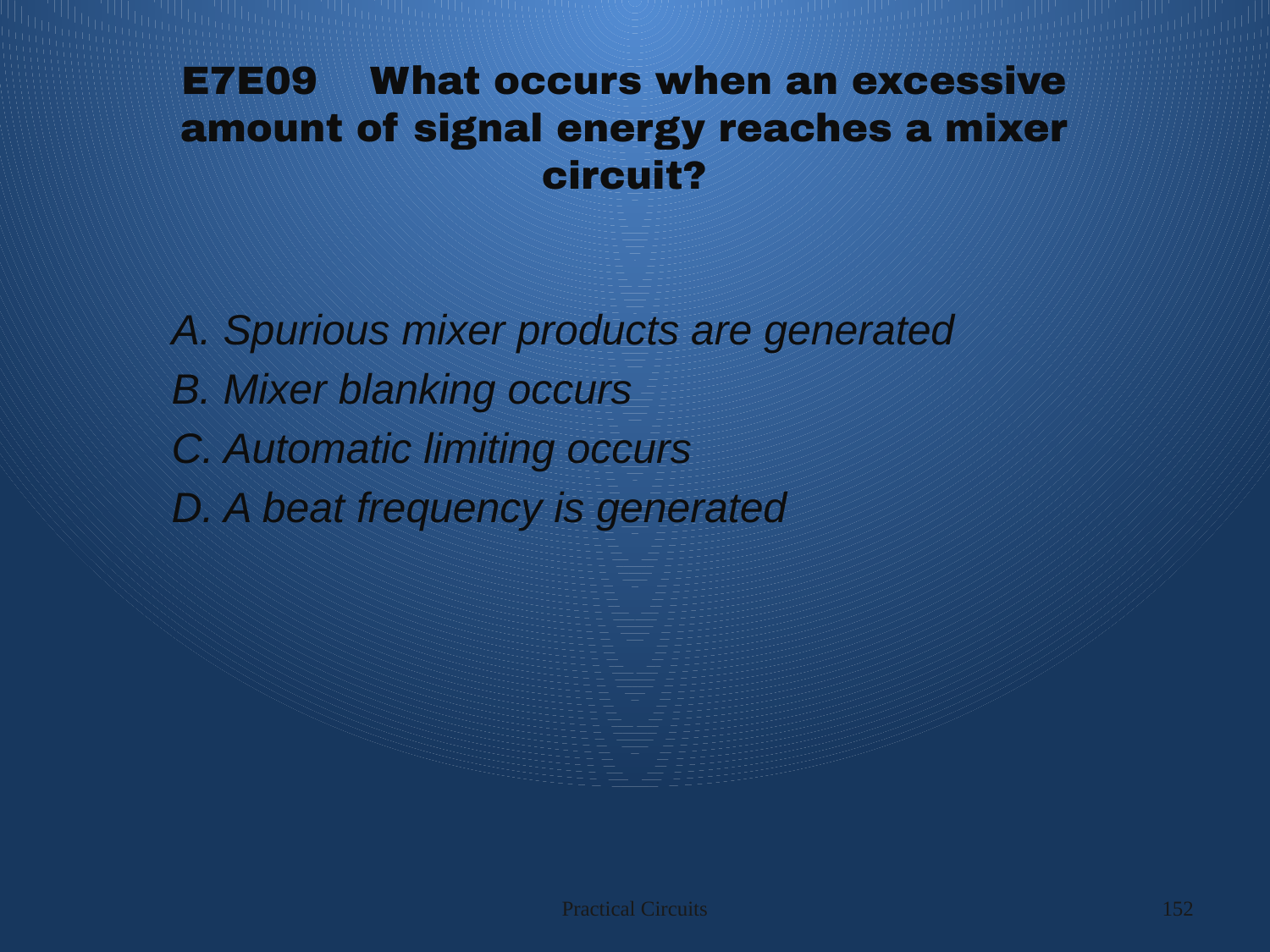

# E7E09    What occurs when an excessive amount of signal energy reaches a mixer circuit?
A. Spurious mixer products are generated
B. Mixer blanking occurs
C. Automatic limiting occurs
D. A beat frequency is generated
Practical Circuits
152